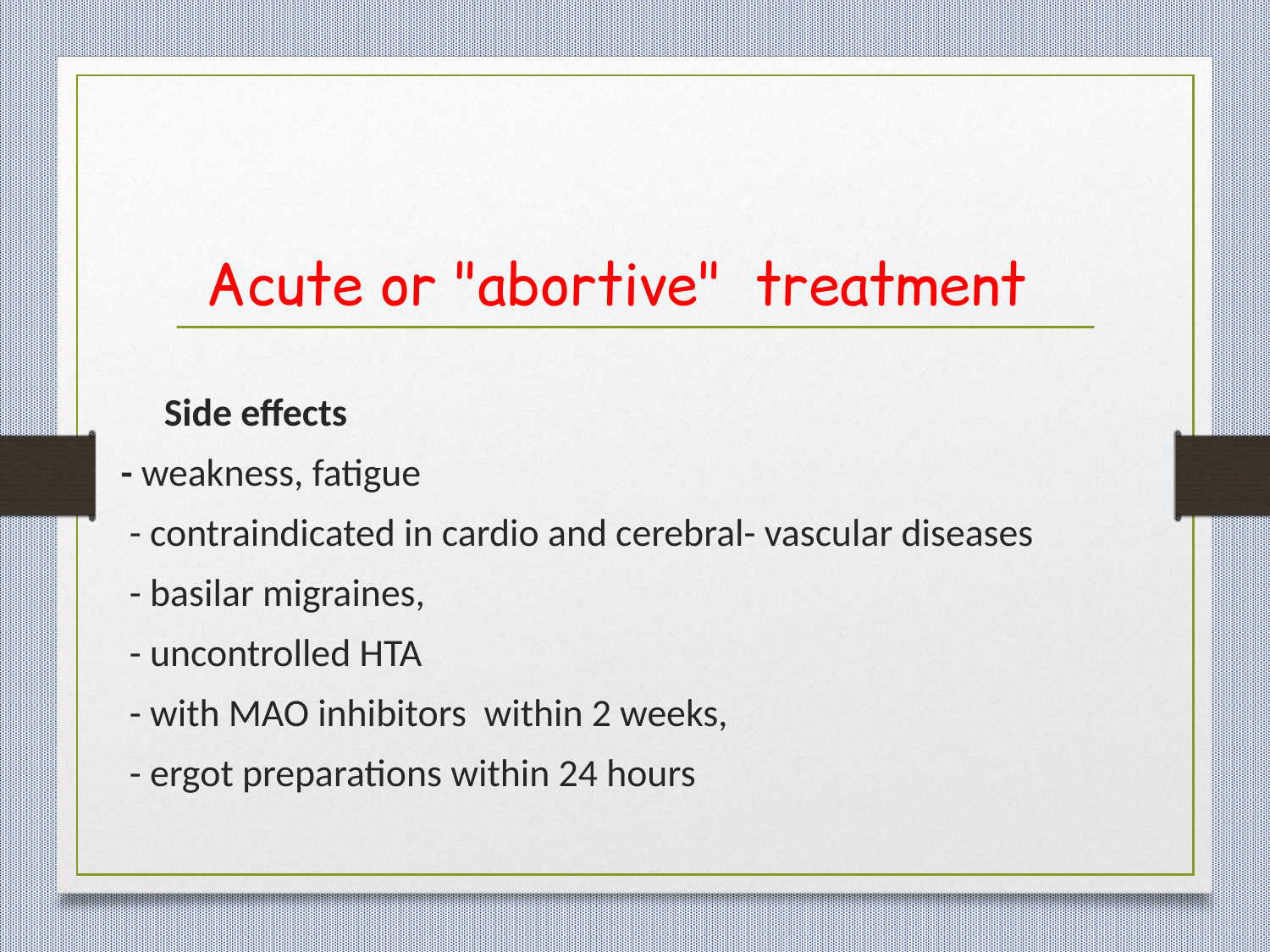

# Acute or "abortive"  treatment
     Side effects
- weakness, fatigue
 - contraindicated in cardio and cerebral- vascular diseases
 - basilar migraines,
 - uncontrolled HTA
 - with MAO inhibitors  within 2 weeks,
 - ergot preparations within 24 hours